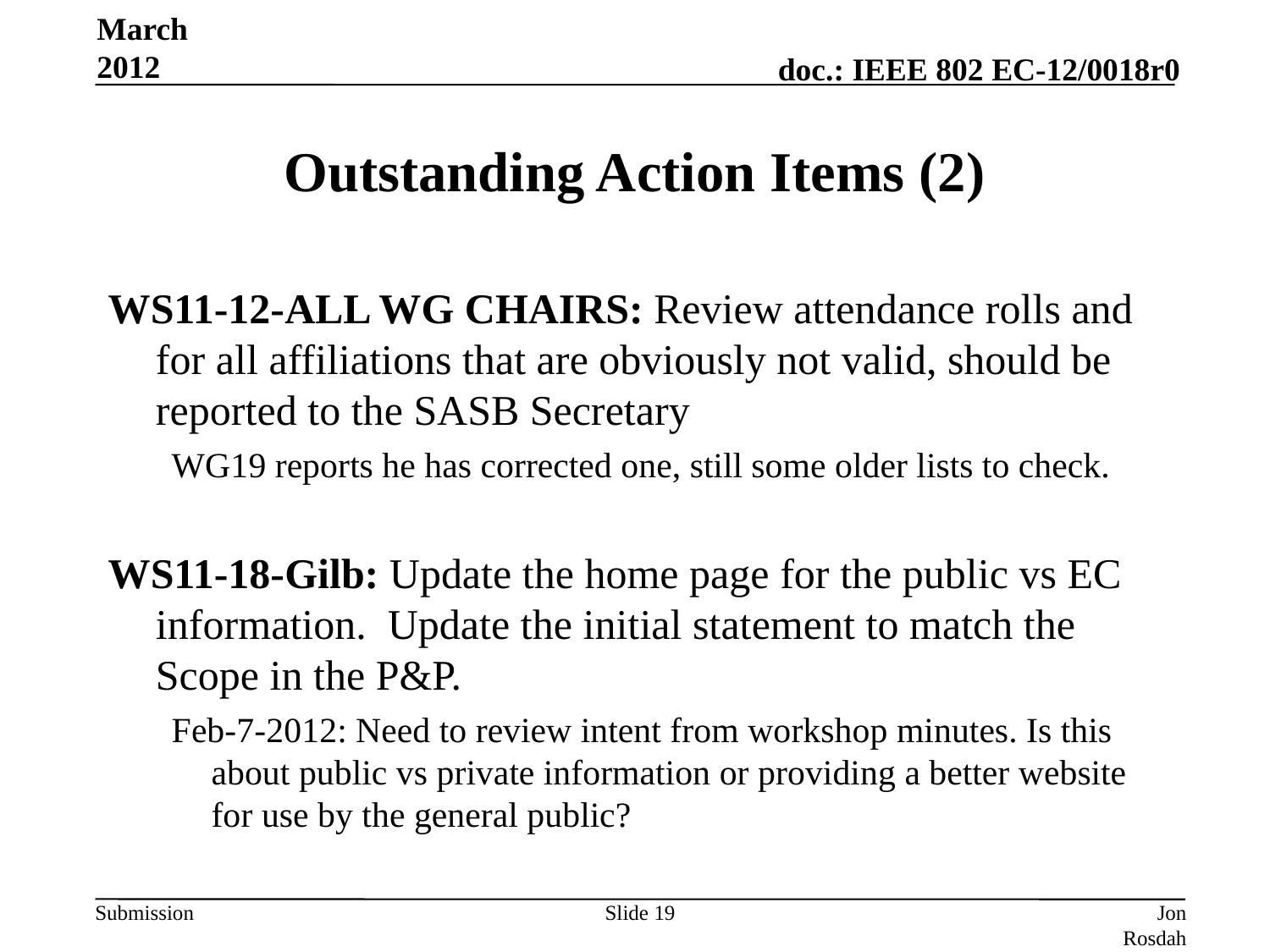

March 2012
# Outstanding Action Items (2)
WS11-12-ALL WG CHAIRS: Review attendance rolls and for all affiliations that are obviously not valid, should be reported to the SASB Secretary
WG19 reports he has corrected one, still some older lists to check.

WS11-18-Gilb: Update the home page for the public vs EC information.  Update the initial statement to match the Scope in the P&P.
Feb-7-2012: Need to review intent from workshop minutes. Is this about public vs private information or providing a better website for use by the general public?
Slide 19
Jon Rosdahl, CSR